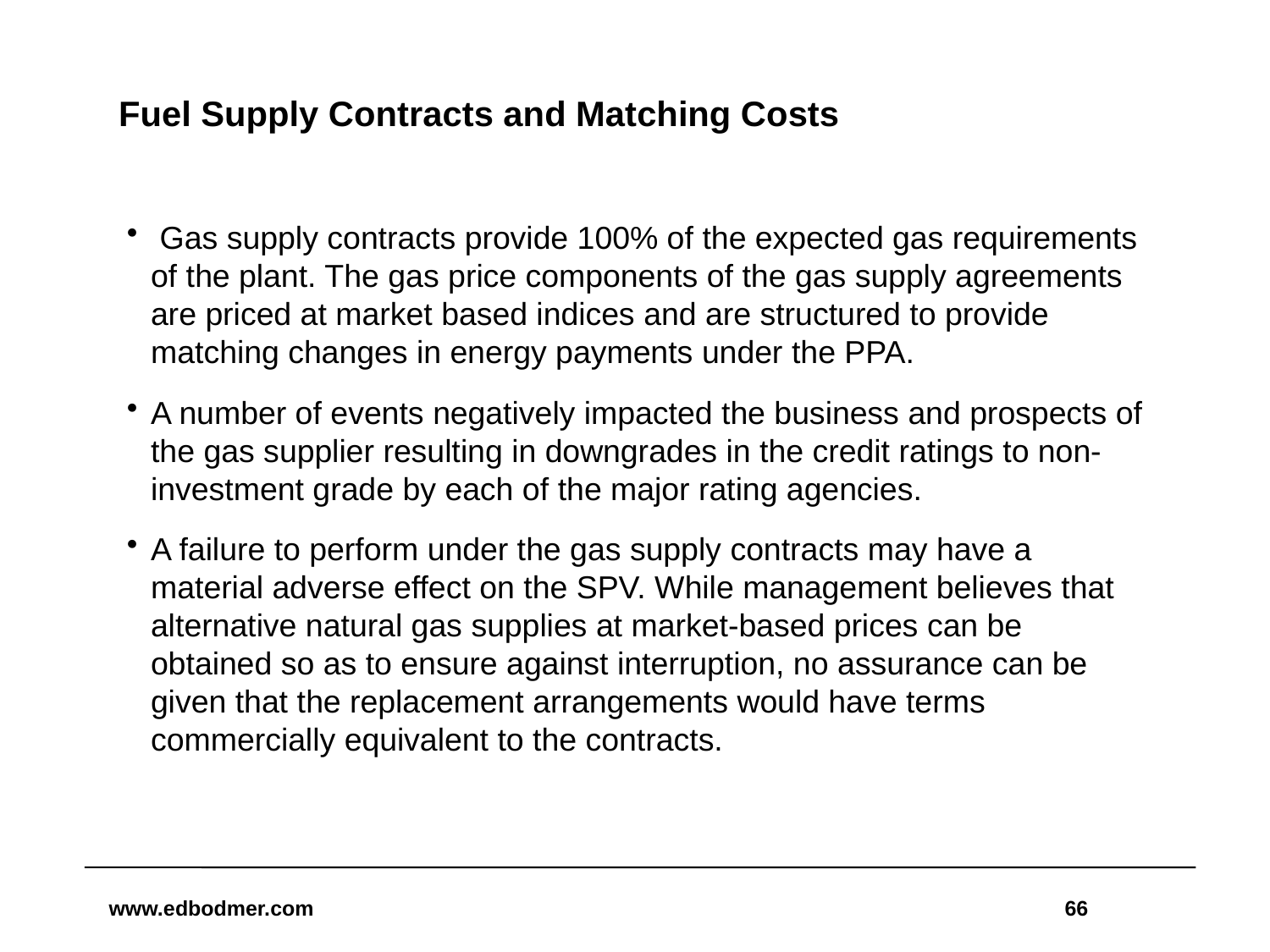

# Fuel Supply Contracts and Matching Costs
 Gas supply contracts provide 100% of the expected gas requirements of the plant. The gas price components of the gas supply agreements are priced at market based indices and are structured to provide matching changes in energy payments under the PPA.
A number of events negatively impacted the business and prospects of the gas supplier resulting in downgrades in the credit ratings to non-investment grade by each of the major rating agencies.
A failure to perform under the gas supply contracts may have a material adverse effect on the SPV. While management believes that alternative natural gas supplies at market-based prices can be obtained so as to ensure against interruption, no assurance can be given that the replacement arrangements would have terms commercially equivalent to the contracts.